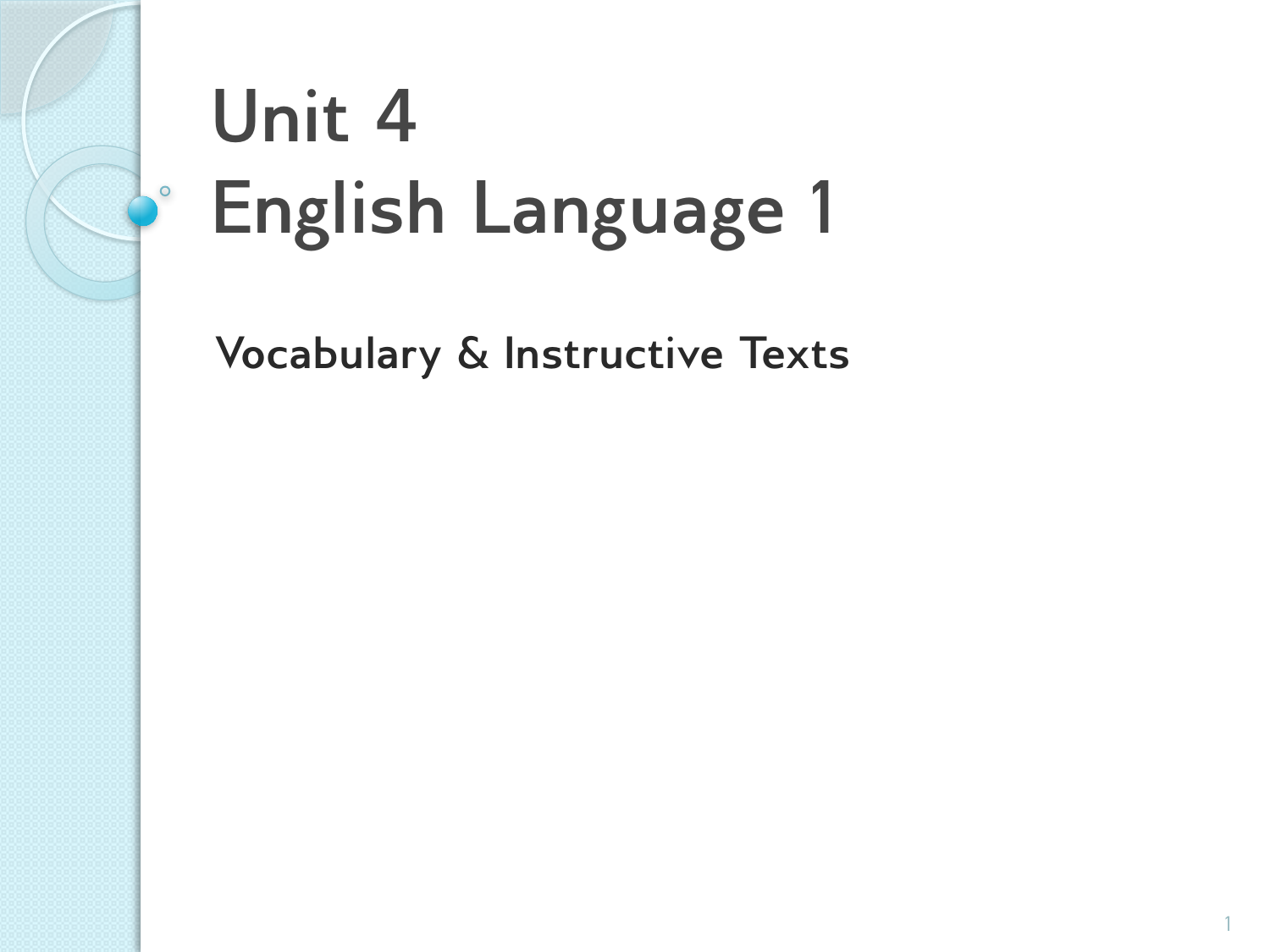

# Unit 4 English Language 1

Vocabulary & Instructive Texts

1